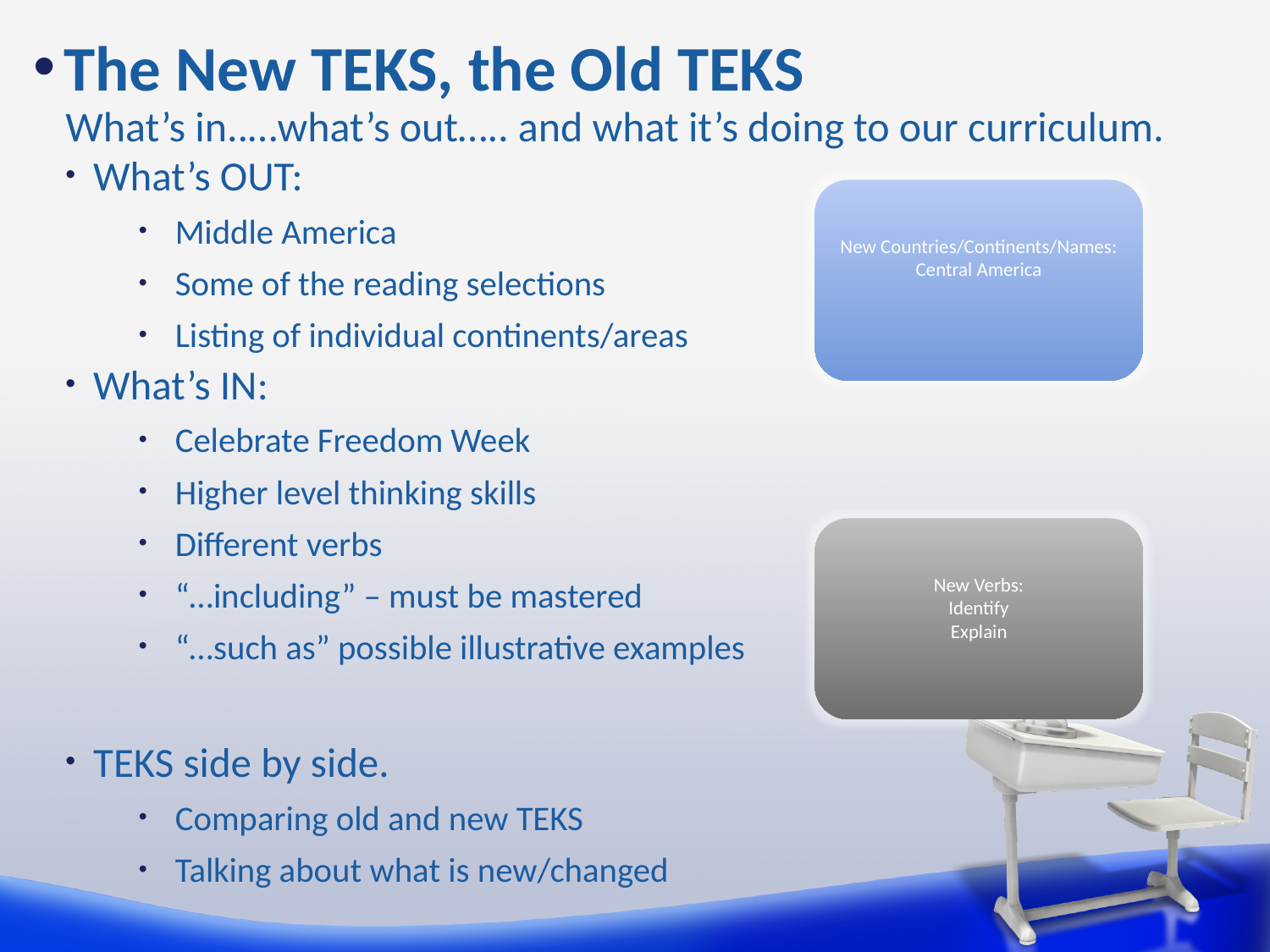

# The New TEKS, the Old TEKS
What’s in..…what’s out….. and what it’s doing to our curriculum.
What’s OUT:
Middle America
Some of the reading selections
Listing of individual continents/areas
What’s IN:
Celebrate Freedom Week
Higher level thinking skills
Different verbs
“…including” – must be mastered
“…such as” possible illustrative examples

TEKS side by side.
Comparing old and new TEKS
Talking about what is new/changed

New Countries/Continents/Names:
Central America

New Verbs:
Identify
Explain